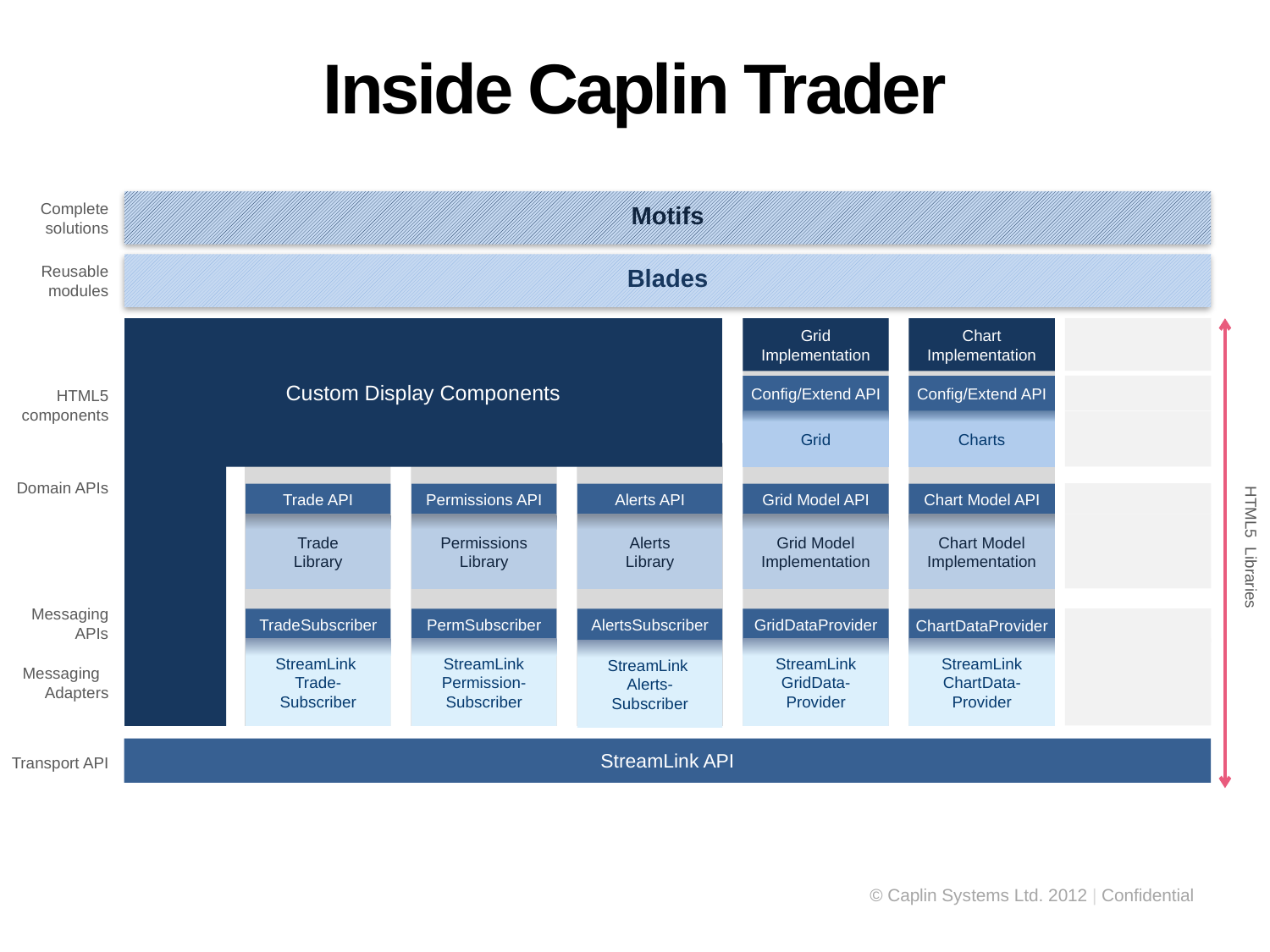

Inside Caplin Trader
Complete solutions
Motifs
Reusable modules
Blades

Grid
Implementation
Chart Implementation
Custom Display Components

HTML5  Libraries
HTML5 components

Config/Extend API
Config/Extend API

Grid
Charts

Domain APIs

Trade API
Permissions API
Alerts API
Grid Model API
Chart Model API

Trade
Library
Permissions
Library
Alerts
Library
Grid Model Implementation
Chart Model Implementation
Messaging APIs

TradeSubscriber
PermSubscriber
AlertsSubscriber
GridDataProvider
ChartDataProvider

Messaging
Adapters
StreamLink
Trade-
Subscriber
StreamLink Permission-Subscriber
StreamLink GridData-
Provider
StreamLink ChartData-
Provider
StreamLink
Alerts-
Subscriber
StreamLink API
Transport API